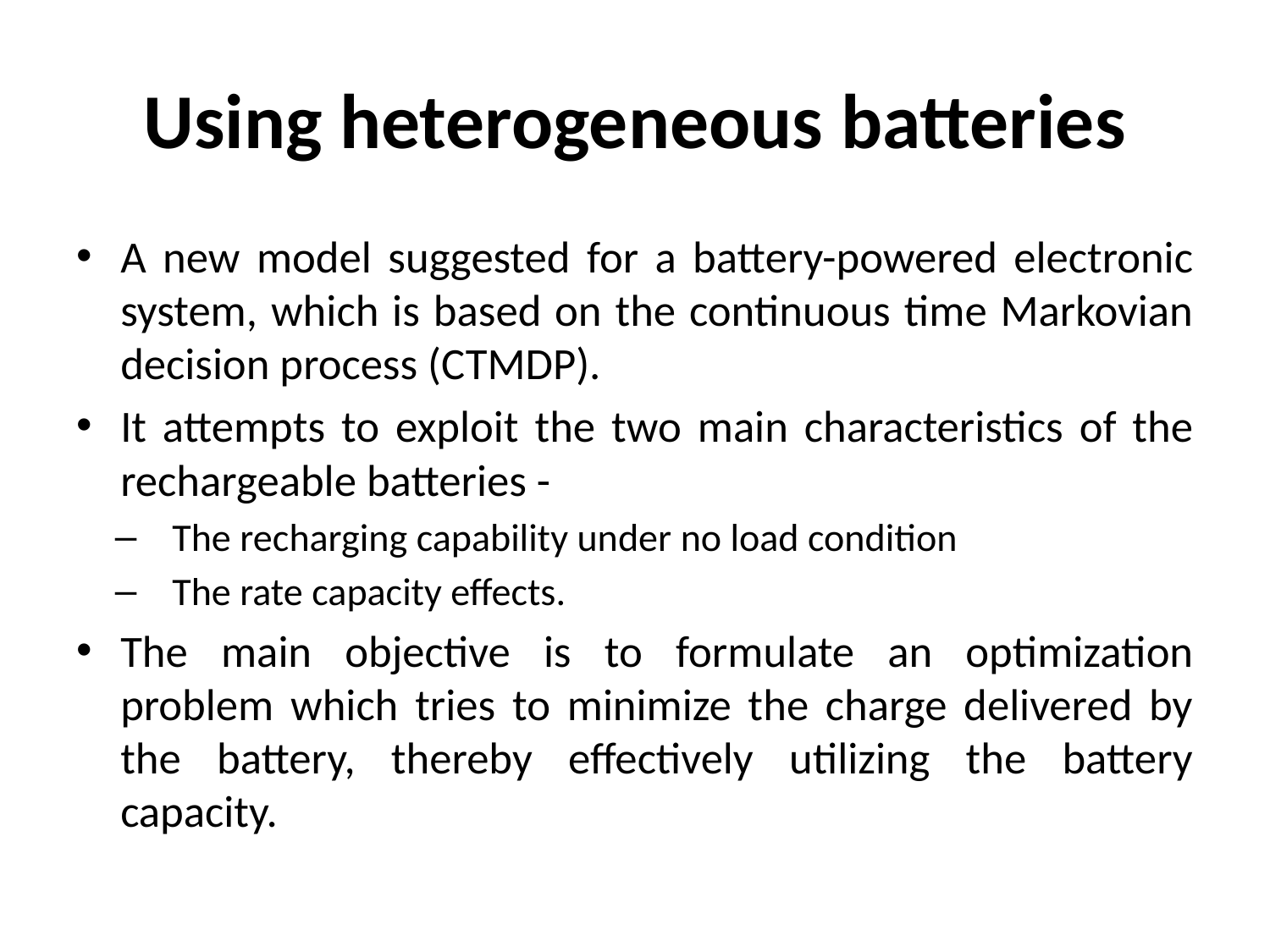

# Using heterogeneous batteries
A new model suggested for a battery-powered electronic system, which is based on the continuous time Markovian decision process (CTMDP).
It attempts to exploit the two main characteristics of the rechargeable batteries -
The recharging capability under no load condition
The rate capacity effects.
The main objective is to formulate an optimization problem which tries to minimize the charge delivered by the battery, thereby effectively utilizing the battery capacity.